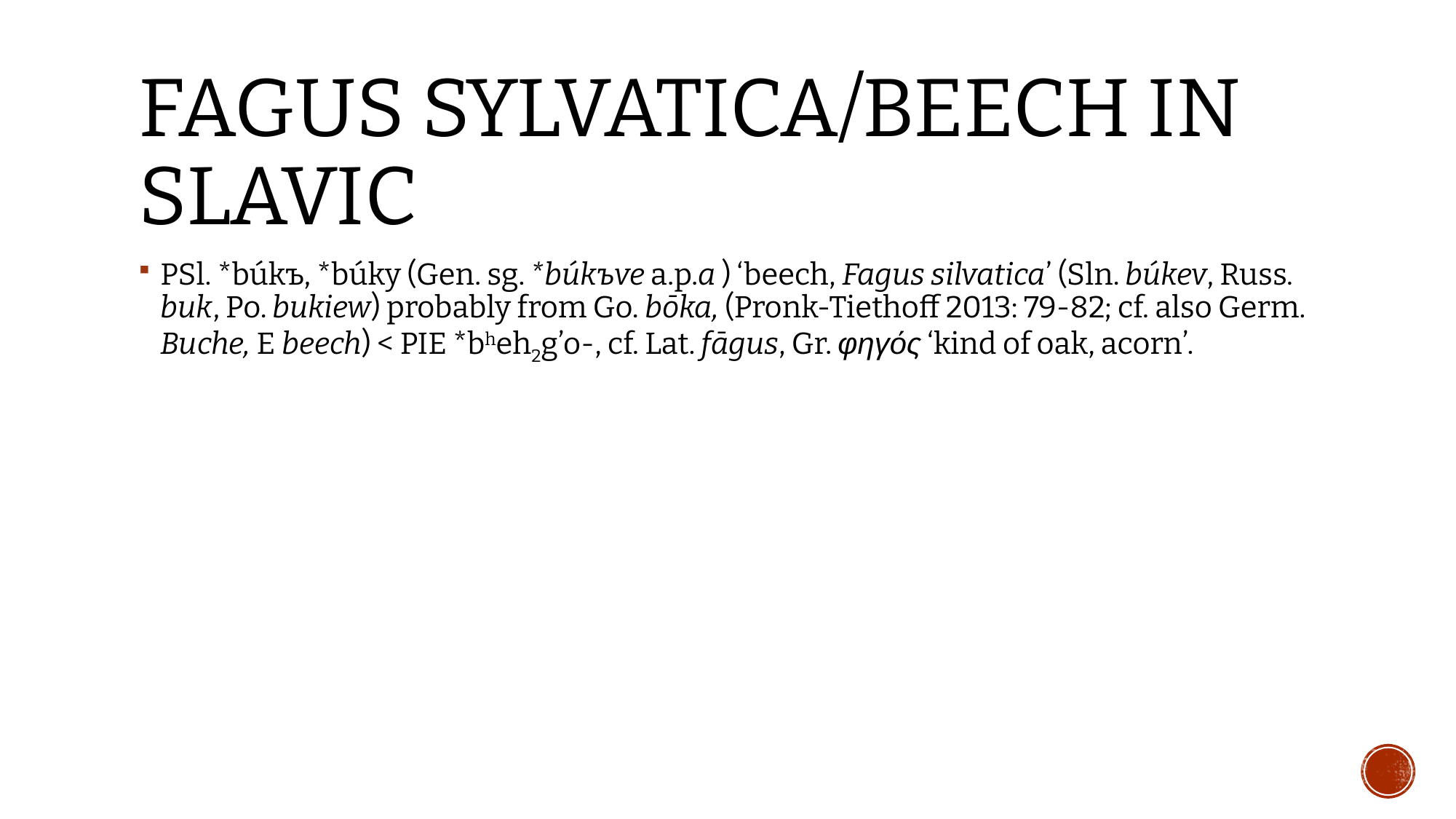

# Fagus sylvatica/beech in slavic
PSl. *búkъ, *búky (Gen. sg. *búkъve a.p.a ) ‘beech, Fagus silvatica’ (Sln. búkev, Russ. buk, Po. bukiew) probably from Go. bōka, (Pronk-Tiethoff 2013: 79-82; cf. also Germ. Buche, E beech) < PIE *bheh2g’o-, cf. Lat. fāgus, Gr. φηγός ‘kind of oak, acorn’.